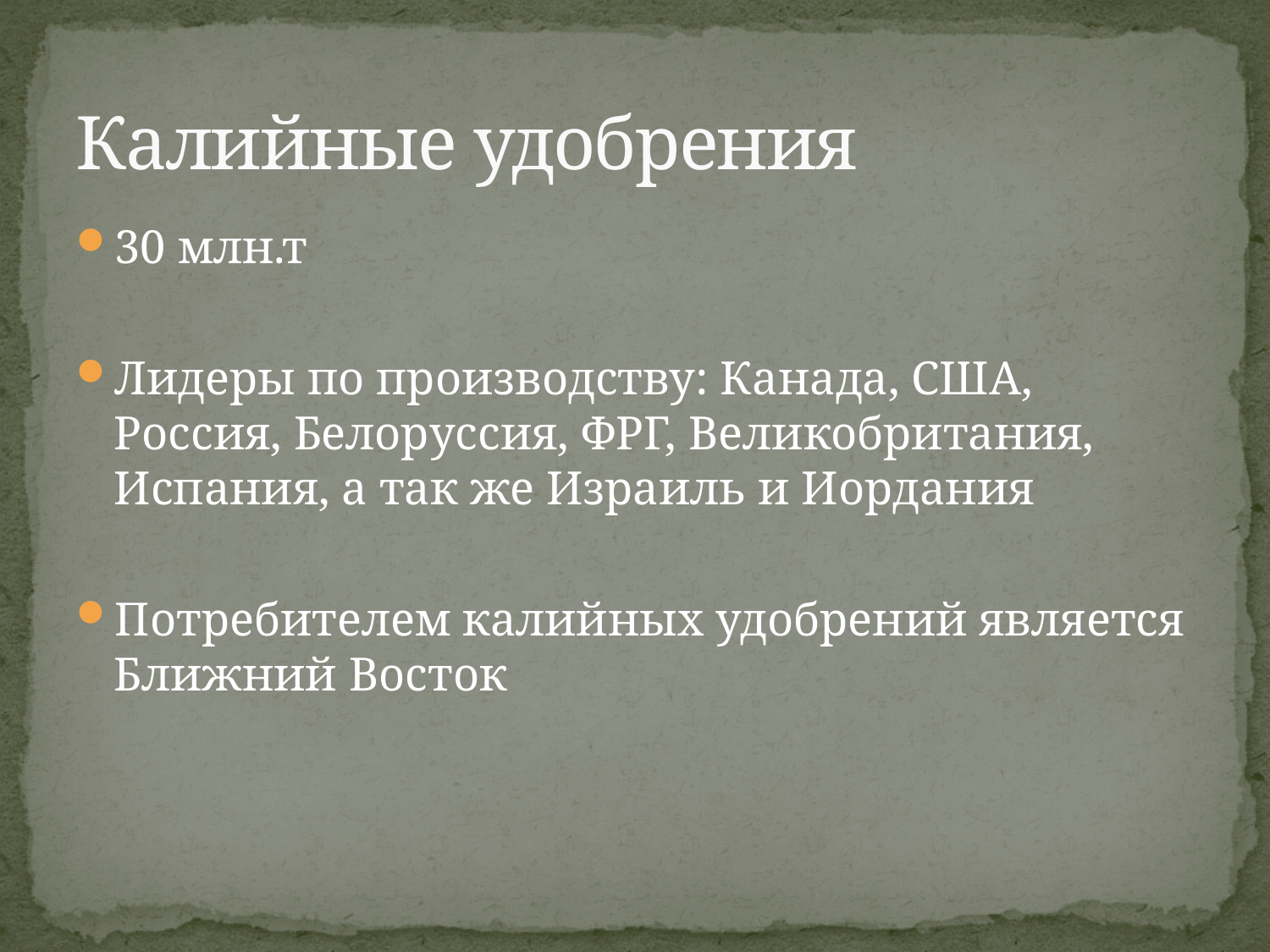

# Калийные удобрения
30 млн.т

Лидеры по производству: Канада, США, Россия, Белоруссия, ФРГ, Великобритания, Испания, а так же Израиль и Иордания

Потребителем калийных удобрений является Ближний Восток